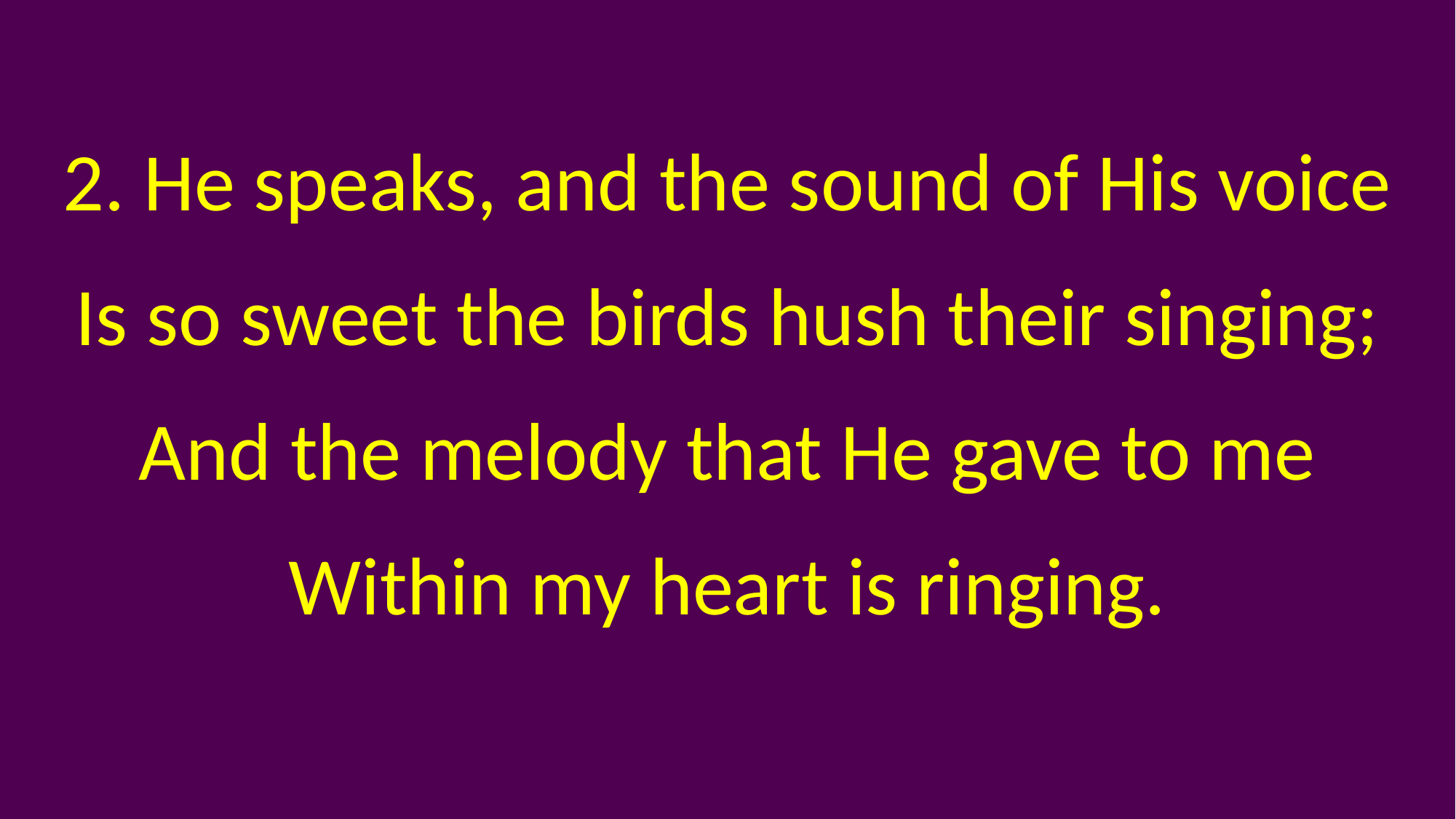

2. He speaks, and the sound of His voice
Is so sweet the birds hush their singing;
And the melody that He gave to me
Within my heart is ringing.